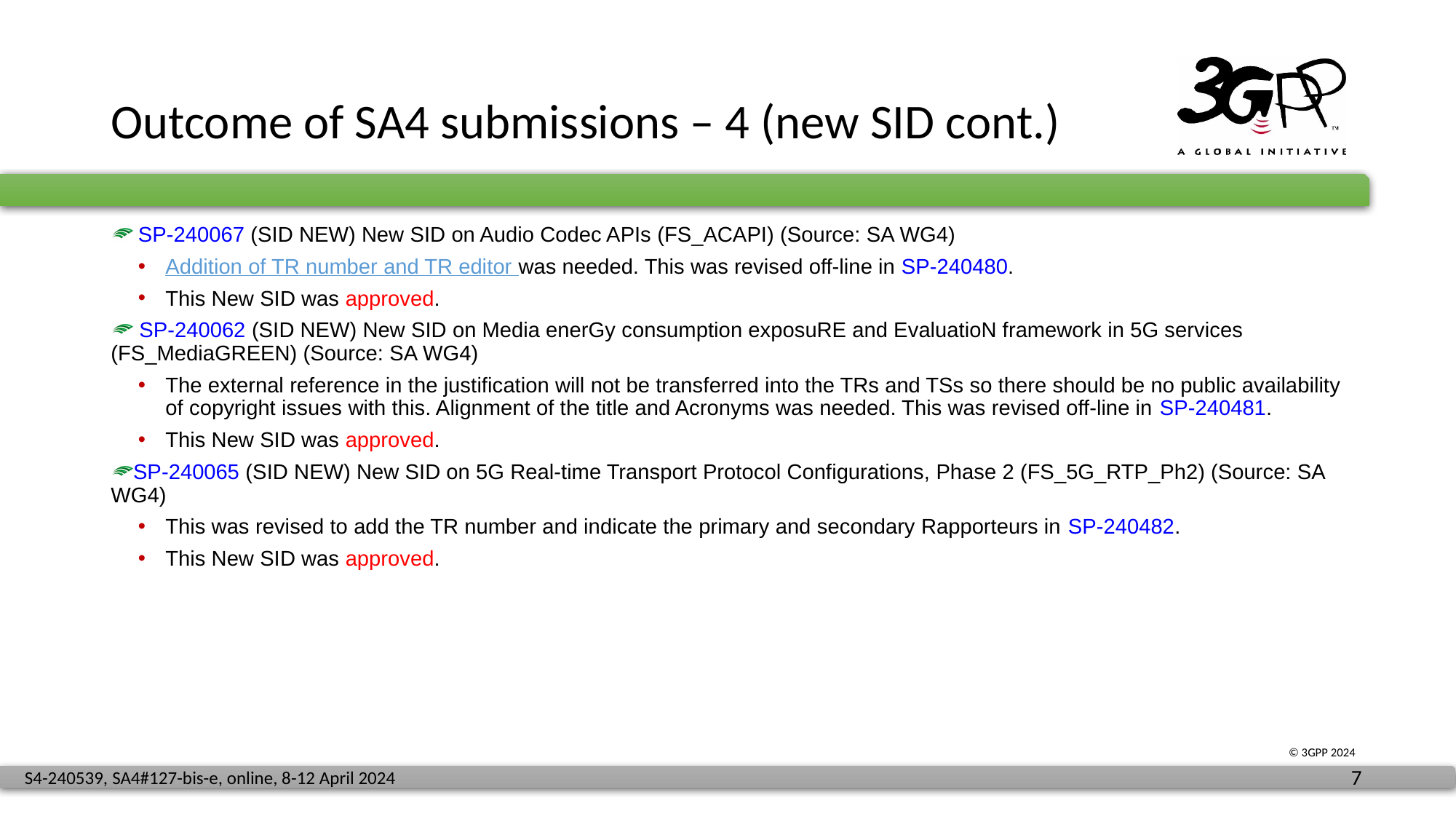

# Outcome of SA4 submissions – 4 (new SID cont.)
SP-240067 (SID NEW) New SID on Audio Codec APIs (FS_ACAPI) (Source: SA WG4)
Addition of TR number and TR editor was needed. This was revised off-line in SP-240480.
This New SID was approved.
 SP-240062 (SID NEW) New SID on Media enerGy consumption exposuRE and EvaluatioN framework in 5G services (FS_MediaGREEN) (Source: SA WG4)
The external reference in the justification will not be transferred into the TRs and TSs so there should be no public availability of copyright issues with this. Alignment of the title and Acronyms was needed. This was revised off-line in SP-240481.
This New SID was approved.
SP-240065 (SID NEW) New SID on 5G Real-time Transport Protocol Configurations, Phase 2 (FS_5G_RTP_Ph2) (Source: SA WG4)
This was revised to add the TR number and indicate the primary and secondary Rapporteurs in SP-240482.
This New SID was approved.